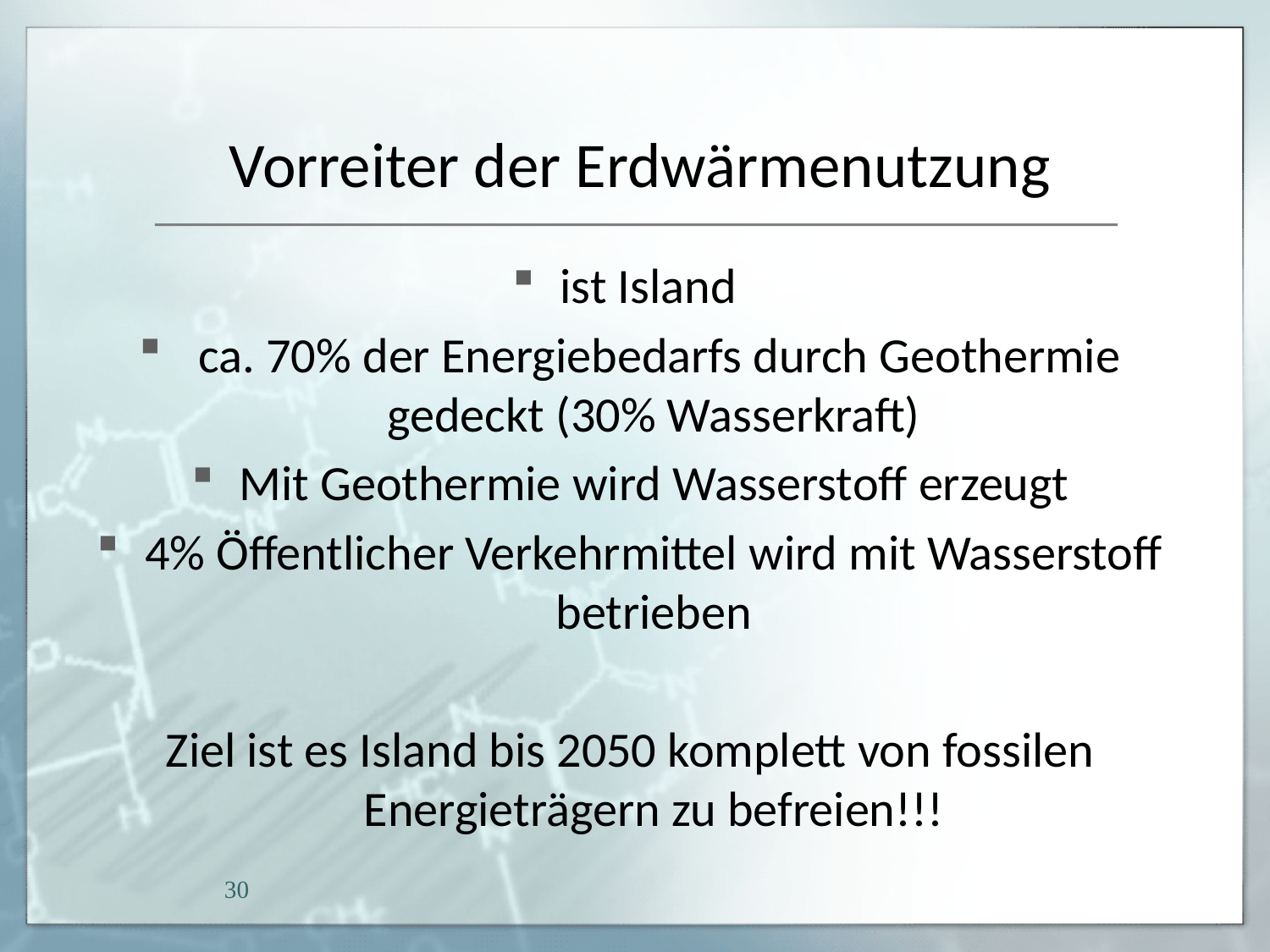

# Vorreiter der Erdwärmenutzung
ist Island
 ca. 70% der Energiebedarfs durch Geothermie gedeckt (30% Wasserkraft)
Mit Geothermie wird Wasserstoff erzeugt
4% Öffentlicher Verkehrmittel wird mit Wasserstoff betrieben

Ziel ist es Island bis 2050 komplett von fossilen Energieträgern zu befreien!!!

30